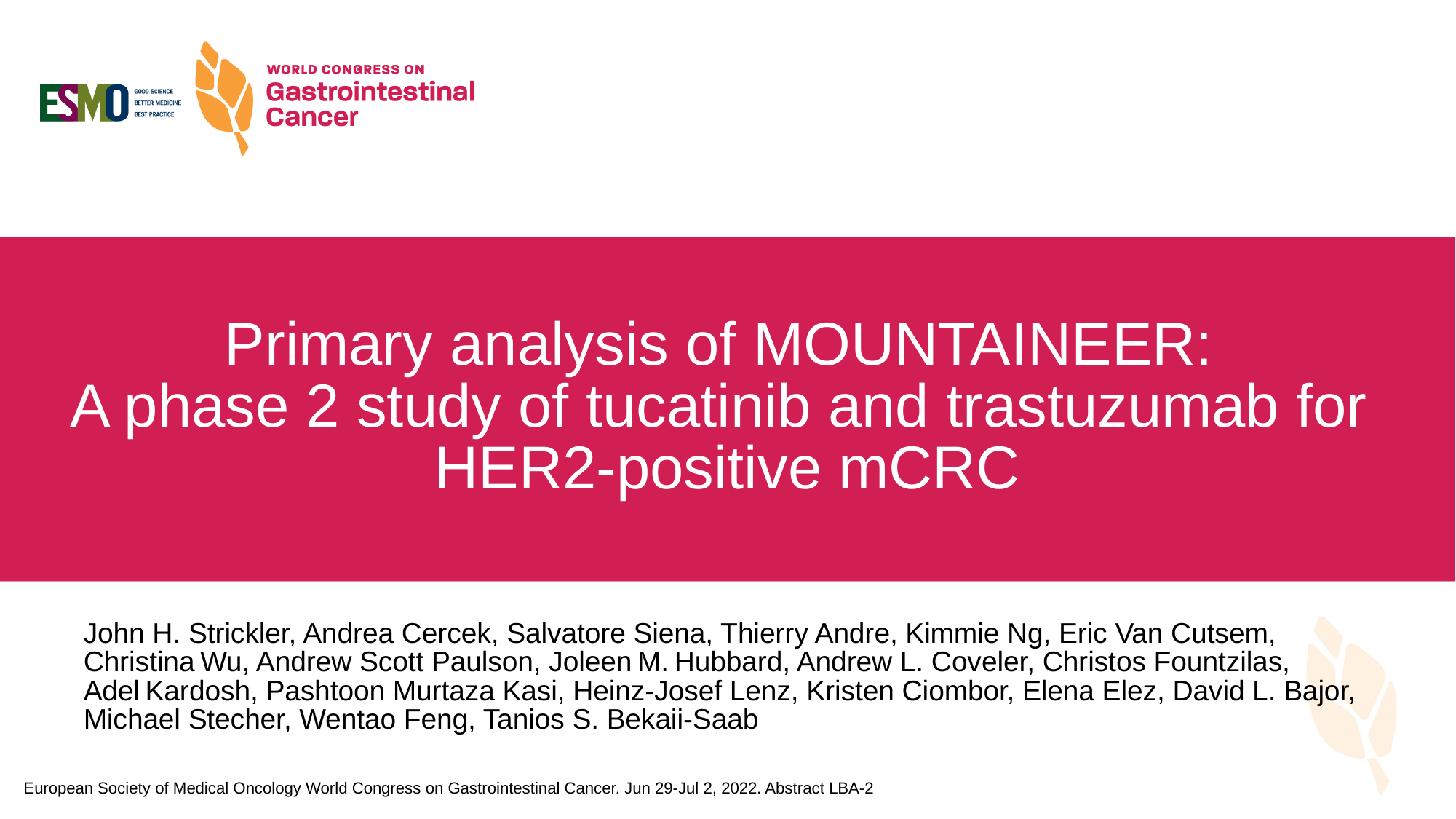

Primary analysis of MOUNTAINEER:
A phase 2 study of tucatinib and trastuzumab for
HER2-positive mCRC
John H. Strickler, Andrea Cercek, Salvatore Siena, Thierry Andre, Kimmie Ng, Eric Van Cutsem, Christina Wu, Andrew Scott Paulson, Joleen M. Hubbard, Andrew L. Coveler, Christos Fountzilas, Adel Kardosh, Pashtoon Murtaza Kasi, Heinz-Josef Lenz, Kristen Ciombor, Elena Elez, David L. Bajor, Michael Stecher, Wentao Feng, Tanios S. Bekaii-Saab
European Society of Medical Oncology World Congress on Gastrointestinal Cancer. Jun 29-Jul 2, 2022. Abstract LBA-2